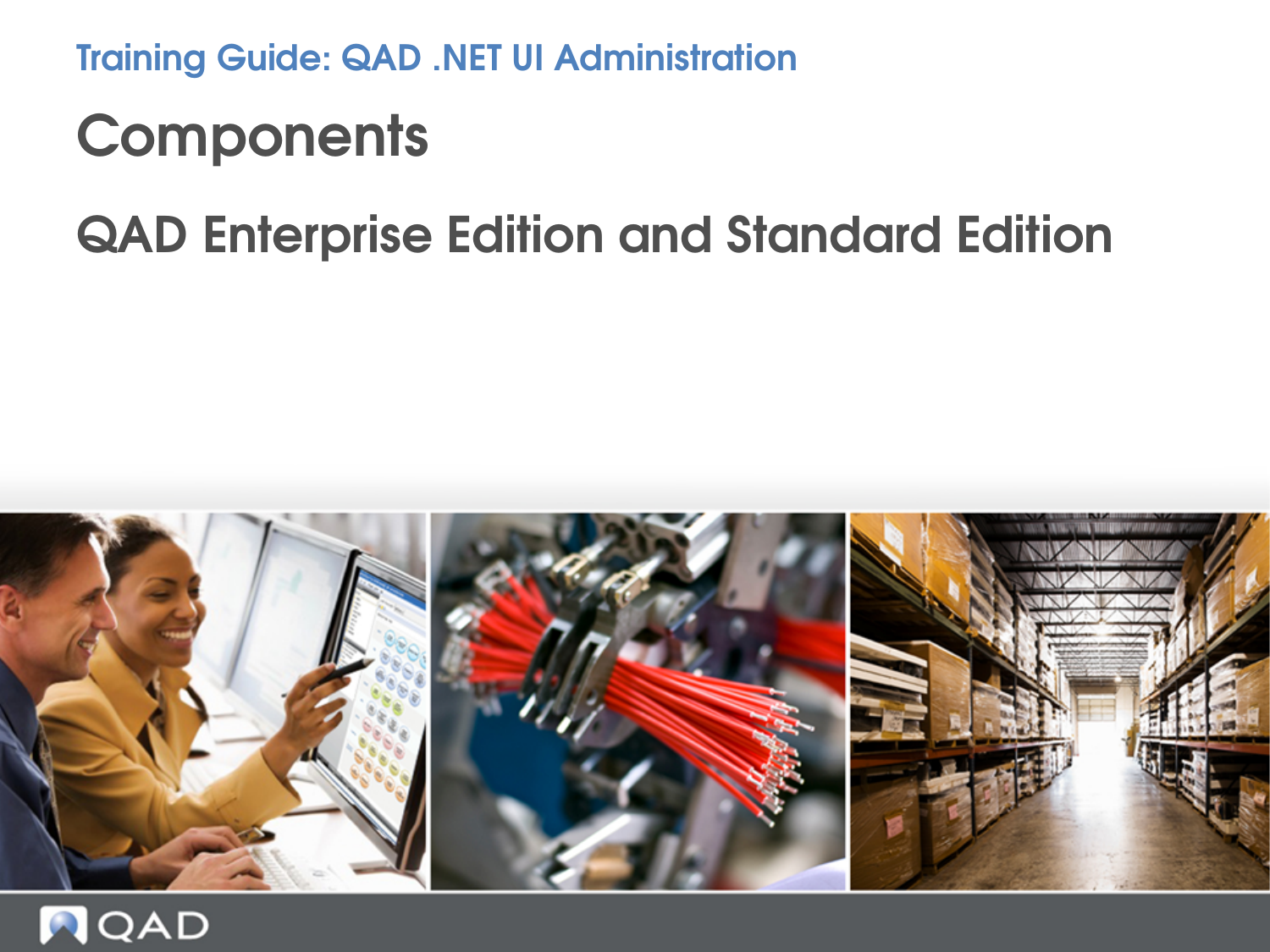

Training Guide: QAD .NET UI Administration
# Components
QAD Enterprise Edition and Standard Edition